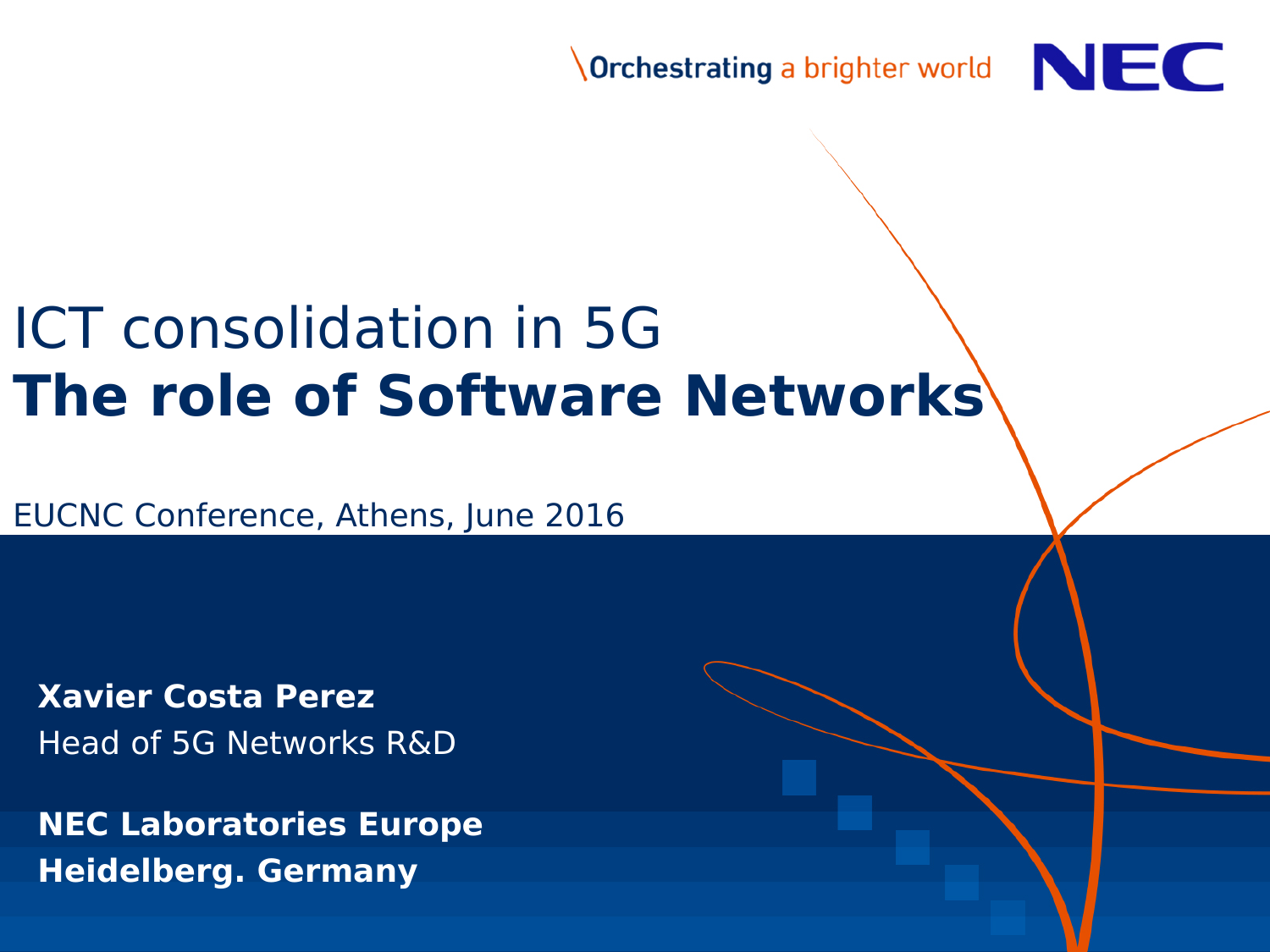

# ICT consolidation in 5G The role of Software Networks EUCNC Conference, Athens, June 2016
Xavier Costa Perez
Head of 5G Networks R&D

NEC Laboratories Europe
Heidelberg. Germany